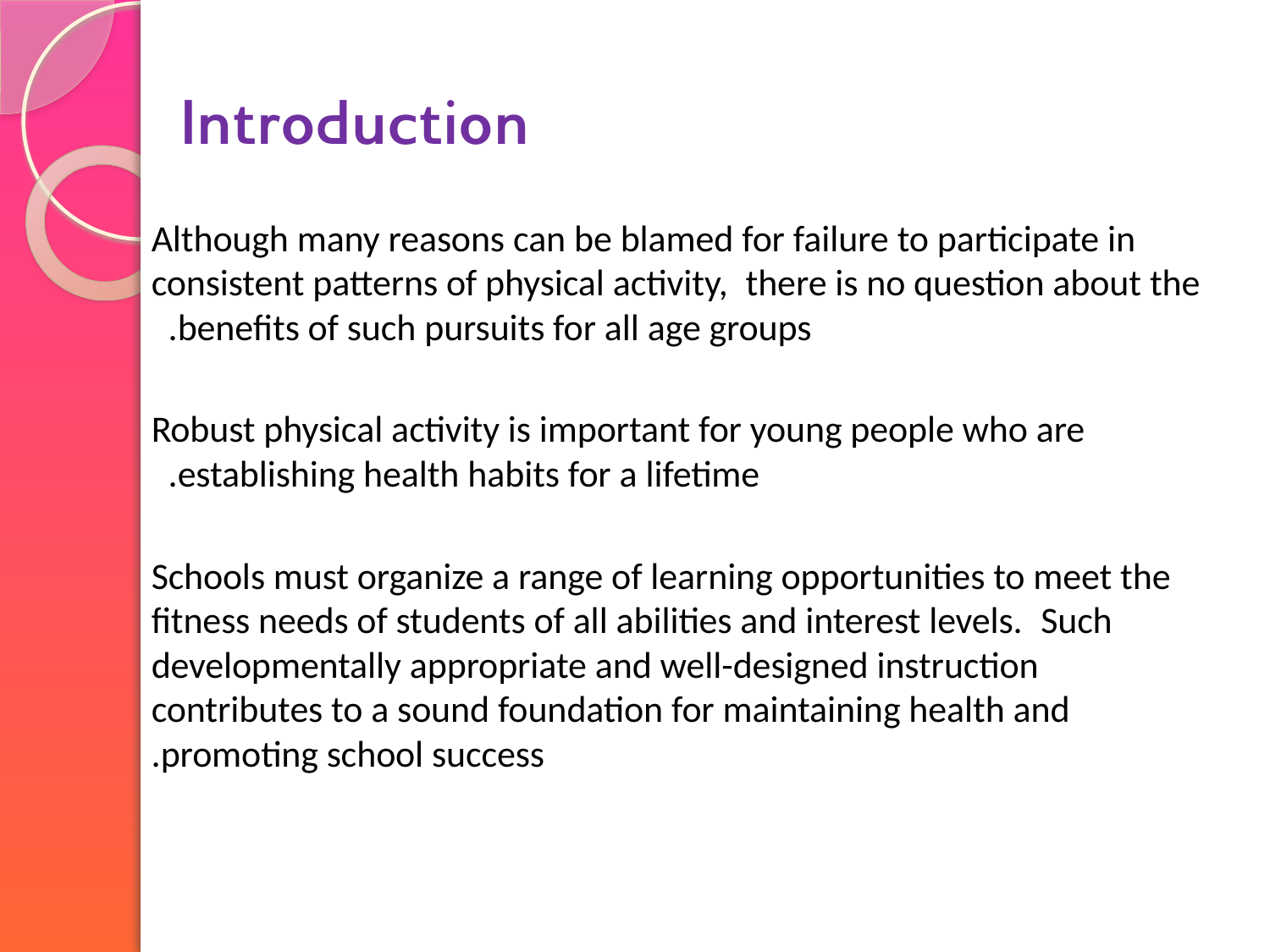

# Introduction
Although many reasons can be blamed for failure to participate in consistent patterns of physical activity,  there is no question about the benefits of such pursuits for all age groups.

Robust physical activity is important for young people who are establishing health habits for a lifetime.

Schools must organize a range of learning opportunities to meet the fitness needs of students of all abilities and interest levels.  Such developmentally appropriate and well-designed instruction contributes to a sound foundation for maintaining health and promoting school success.